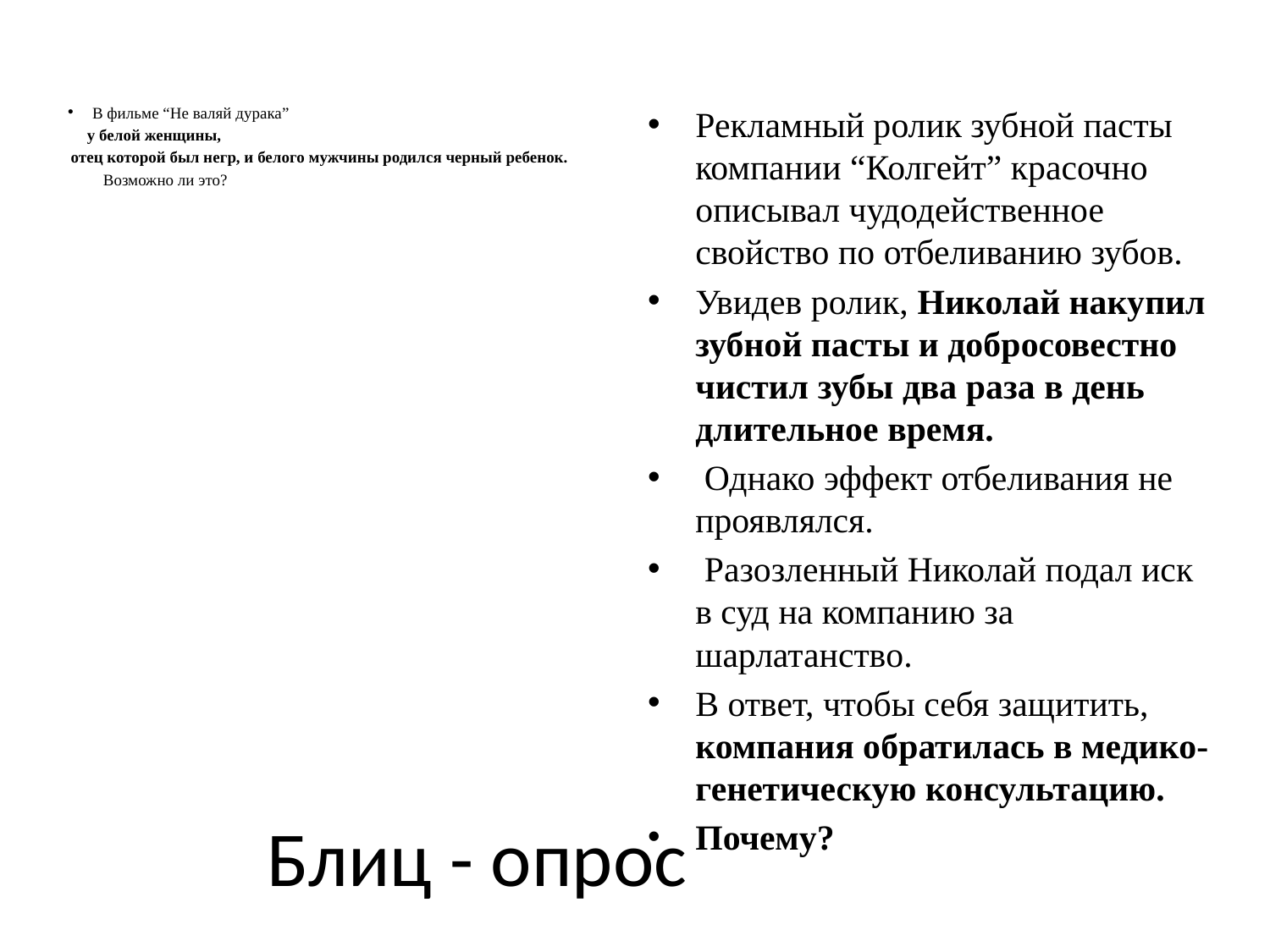

Рекламный ролик зубной пасты компании “Колгейт” красочно описывал чудодейственное свойство по отбеливанию зубов.
Увидев ролик, Николай накупил зубной пасты и добросовестно чистил зубы два раза в день длительное время.
 Однако эффект отбеливания не проявлялся.
 Разозленный Николай подал иск в суд на компанию за шарлатанство.
В ответ, чтобы себя защитить, компания обратилась в медико-генетическую консультацию.
Почему?

В фильме “Не валяй дурака”
    у белой женщины,
отец которой был негр, и белого мужчины родился черный ребенок.
        Возможно ли это?

# Блиц - опрос